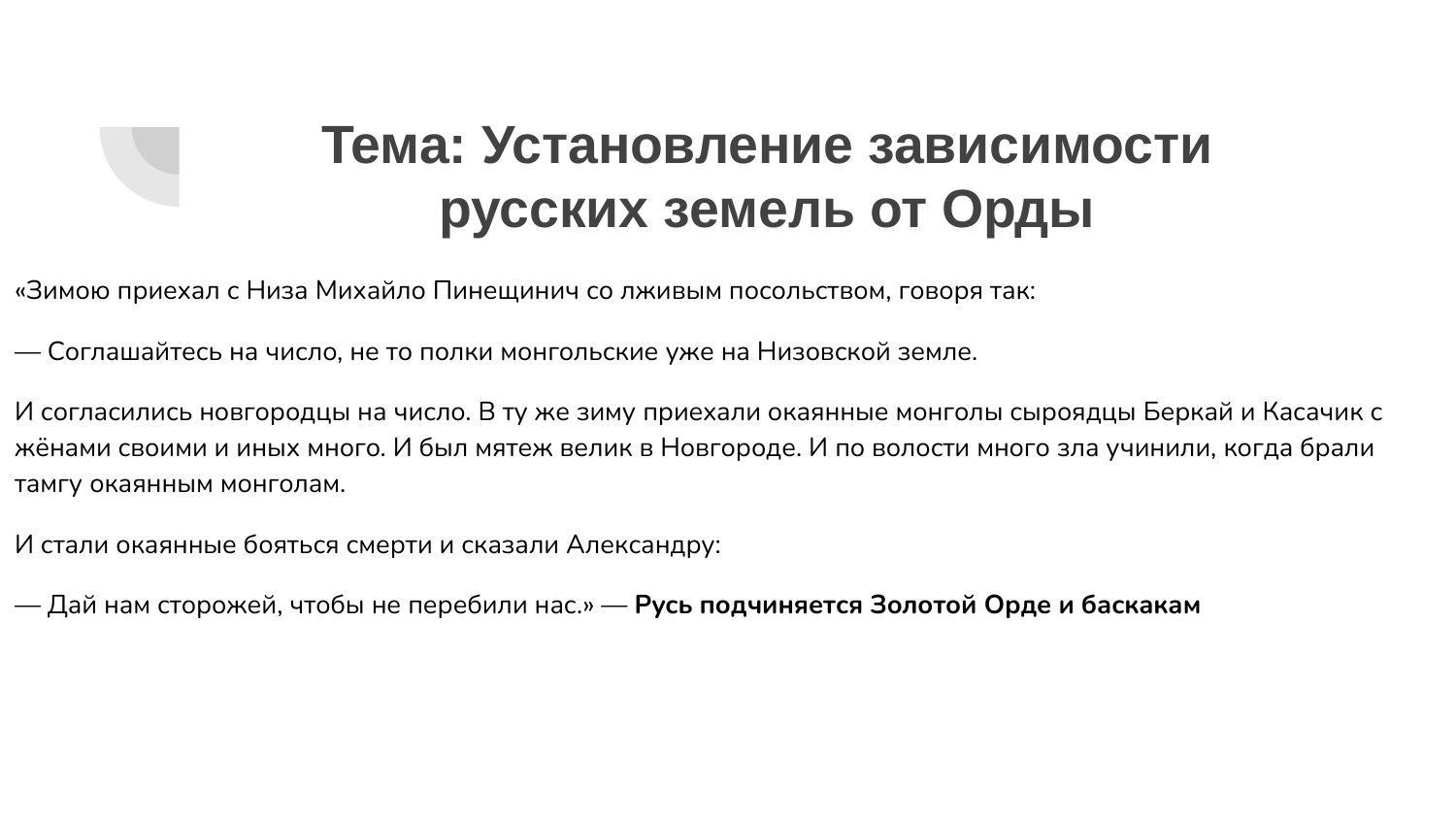

# Тема: Установление зависимости русских земель от Орды
«Зимою приехал с Низа Михайло Пинещинич со лживым посольством, говоря так:
— Соглашайтесь на число, не то полки монгольские уже на Низовской земле.
И согласились новгородцы на число. В ту же зиму приехали окаянные монголы сыроядцы Беркай и Касачик с жёнами своими и иных много. И был мятеж велик в Новгороде. И по волости много зла учинили, когда брали тамгу окаянным монголам.
И стали окаянные бояться смерти и сказали Александру:
— Дай нам сторожей, чтобы не перебили нас.» — Русь подчиняется Золотой Орде и баскакам